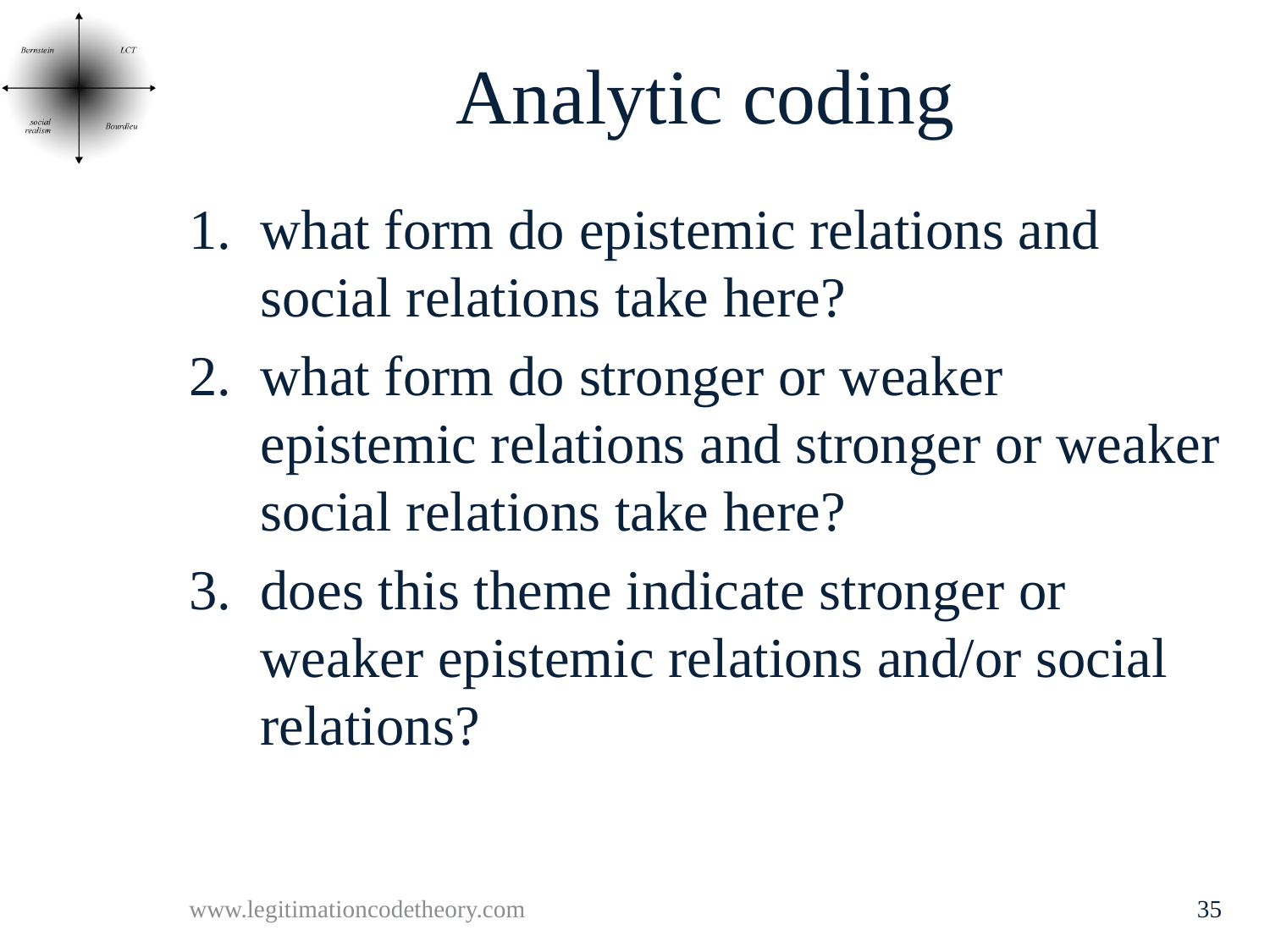

# Analytic coding

what form do epistemic relations and social relations take here?
what form do stronger or weaker epistemic relations and stronger or weaker social relations take here?
does this theme indicate stronger or weaker epistemic relations and/or social relations?

www.legitimationcodetheory.com
35